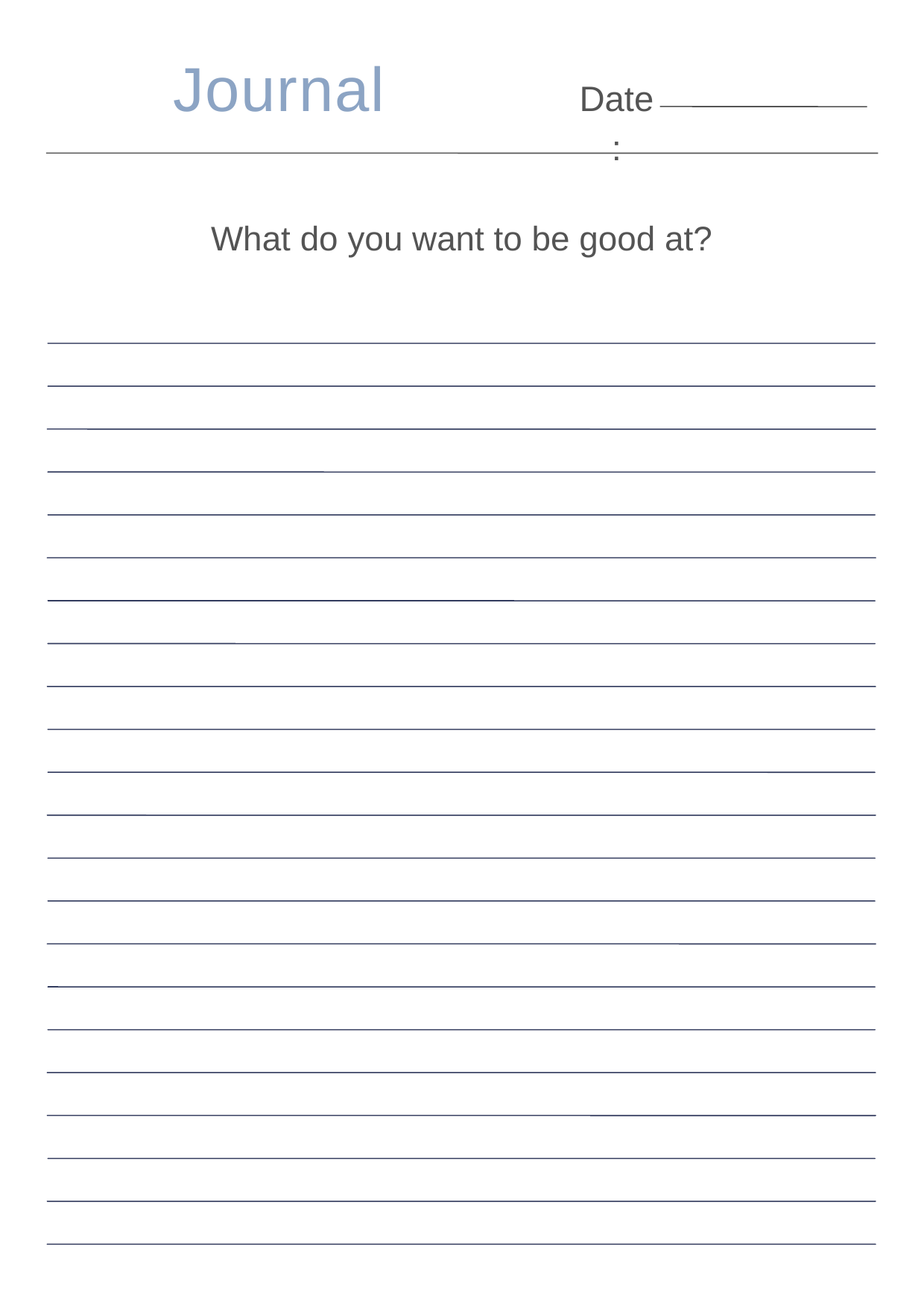

Journal
Date:

What do you want to be good at?